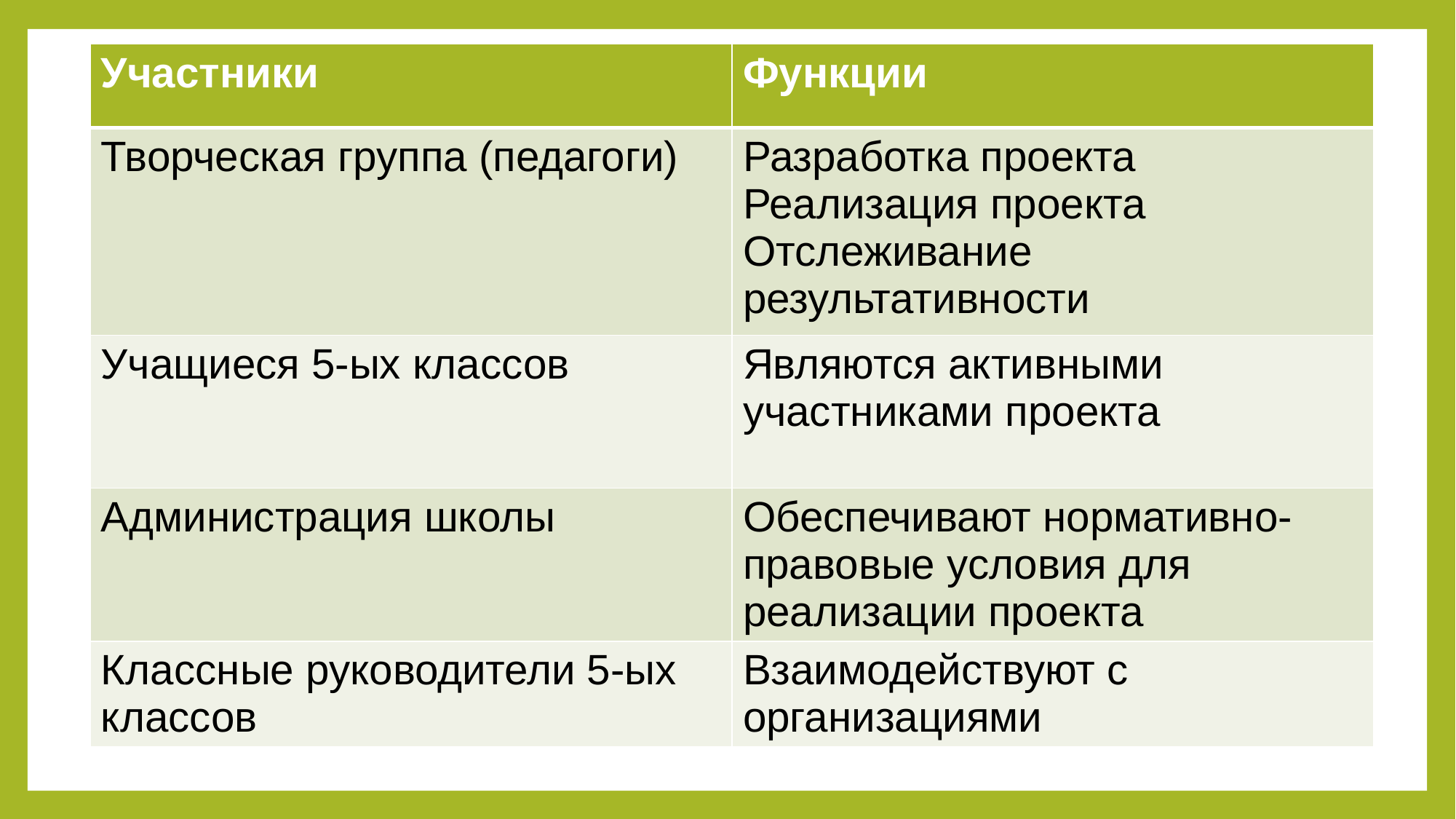

| Участники | Функции |
| --- | --- |
| Творческая группа (педагоги) | Разработка проекта Реализация проекта Отслеживание результативности |
| Учащиеся 5-ых классов | Являются активными участниками проекта |
| Администрация школы | Обеспечивают нормативно-правовые условия для реализации проекта |
| Классные руководители 5-ых классов | Взаимодействуют с организациями |
#